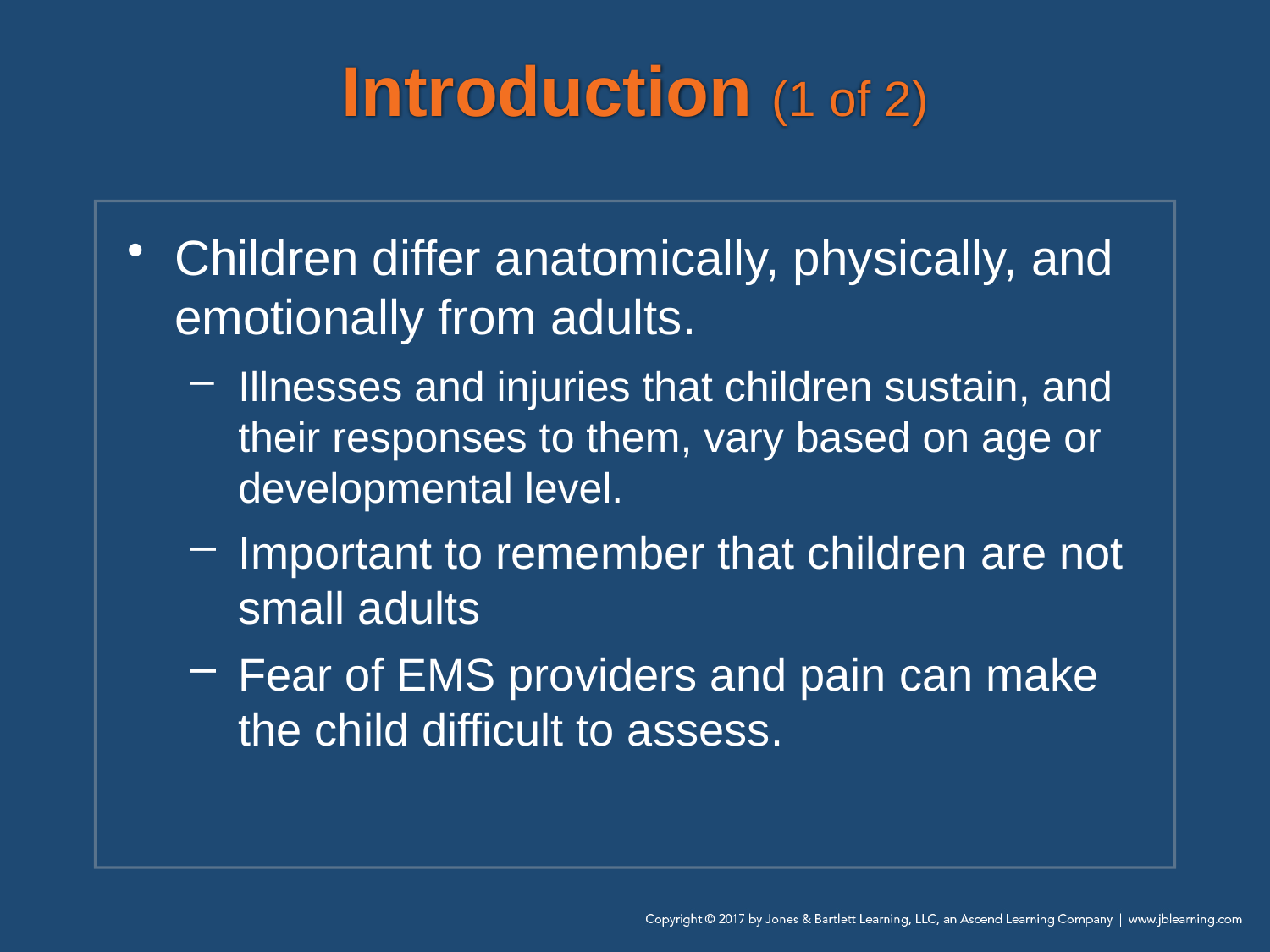

# Introduction (1 of 2)
Children differ anatomically, physically, and emotionally from adults.
Illnesses and injuries that children sustain, and their responses to them, vary based on age or developmental level.
Important to remember that children are not small adults
Fear of EMS providers and pain can make the child difficult to assess.